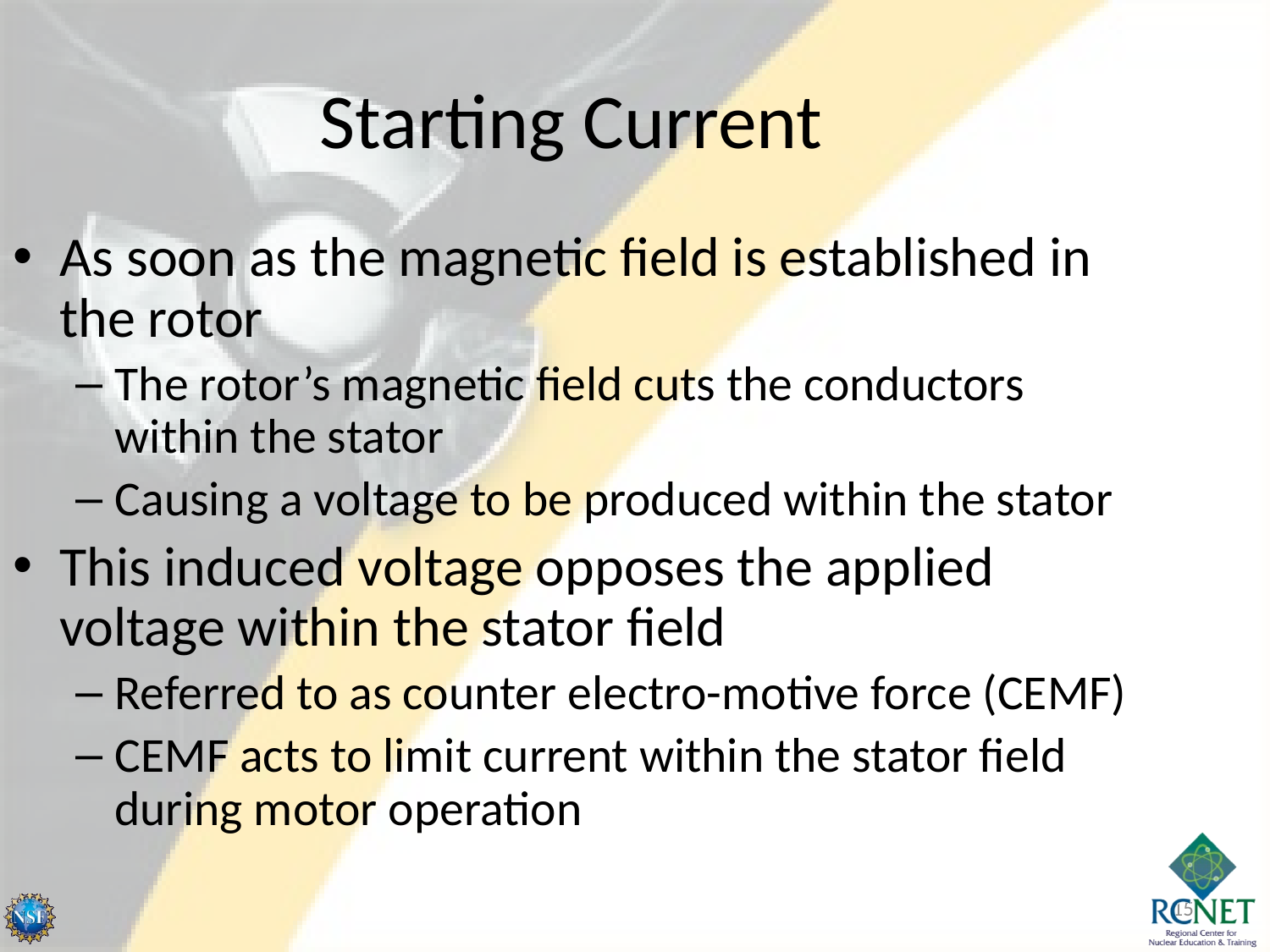

Starting Current
As soon as the magnetic field is established in the rotor
The rotor’s magnetic field cuts the conductors within the stator
Causing a voltage to be produced within the stator
This induced voltage opposes the applied voltage within the stator field
Referred to as counter electro-motive force (CEMF)
CEMF acts to limit current within the stator field during motor operation
15